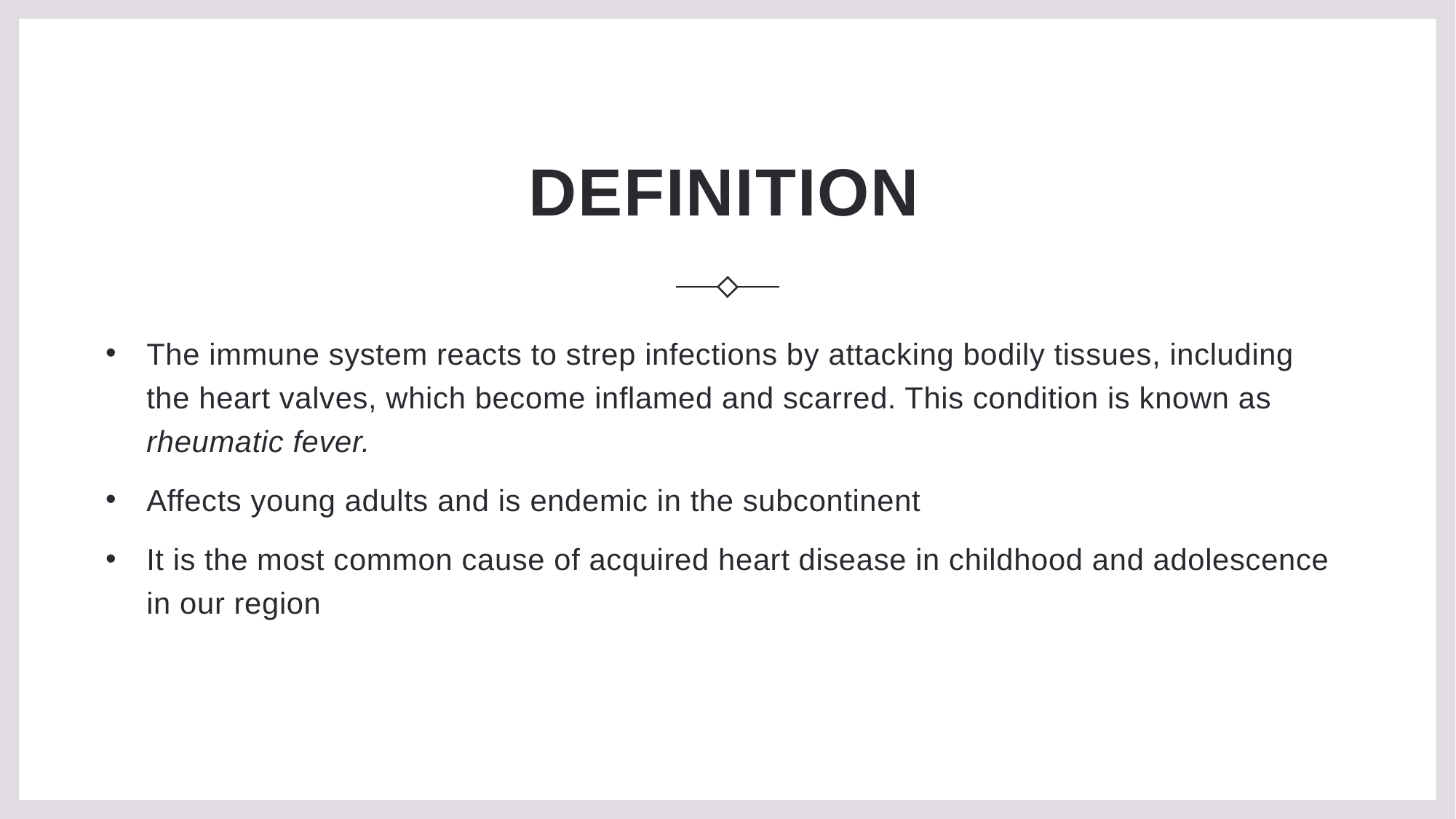

# DEFINITION
The immune system reacts to strep infections by attacking bodily tissues, including the heart valves, which become inflamed and scarred. This condition is known as rheumatic fever.
Affects young adults and is endemic in the subcontinent
It is the most common cause of acquired heart disease in childhood and adolescence in our region

4
RHEUMATIC FEVER, CIVIL HOPSITAL KARACHI